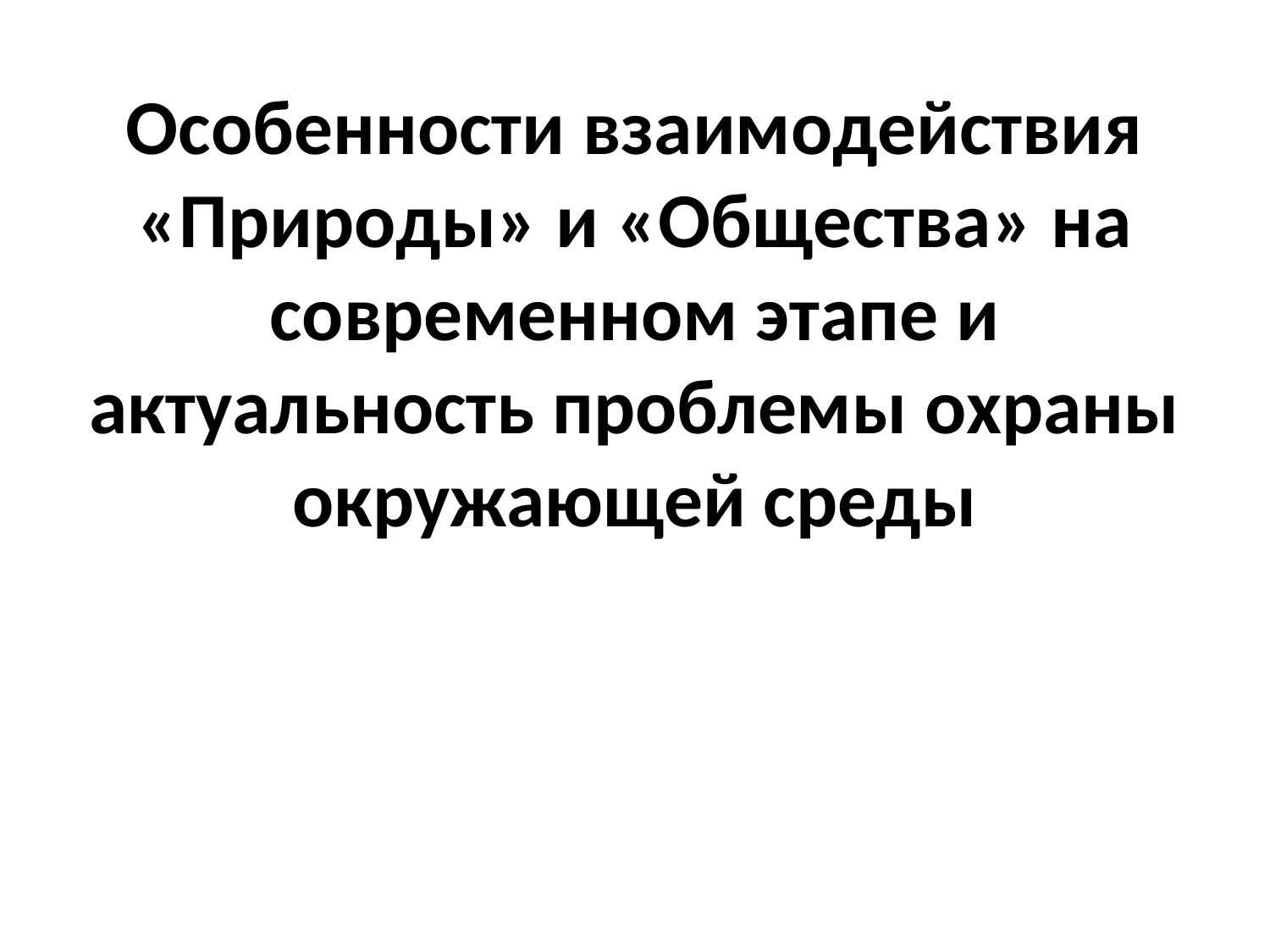

# Особенности взаимодействия «Природы» и «Общества» на современном этапе и актуальность проблемы охраны окружающей среды